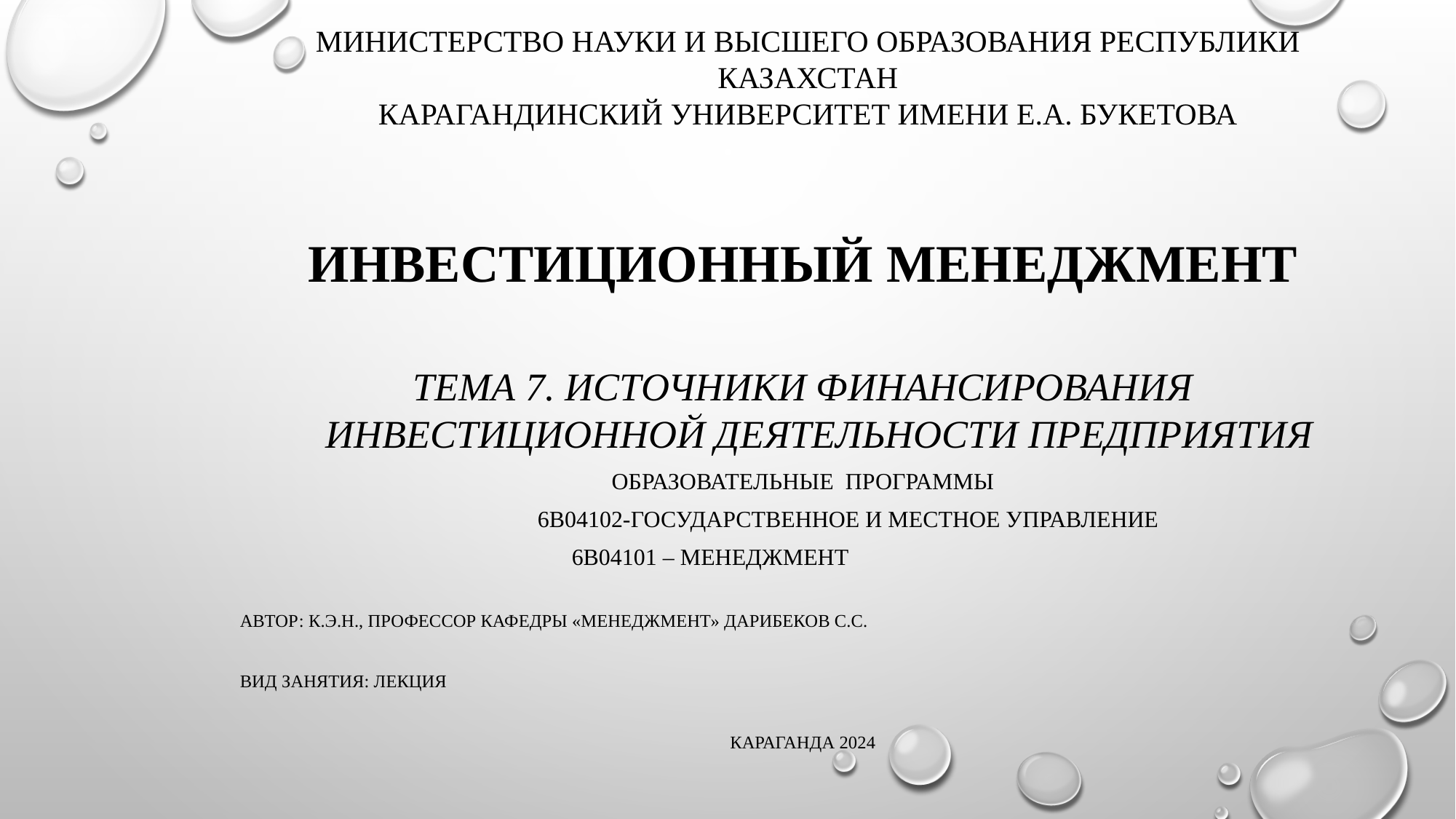

Министерство науки и ВЫСШЕГО образования Республики Казахстан
Карагандинский университет имени Е.А. Букетова

Инвестиционный менеджмент

Тема 7. Источники финансирования инвестиционной деятельности предприятия
Образовательные  программы
		           6B04102-Государственное и местное управление
                                                         6В04101 – Менеджмент

Автор: к.э.н., профессор кафедры «Менеджмент» Дарибеков С.С.

Вид занятия: лекция

Караганда 2024